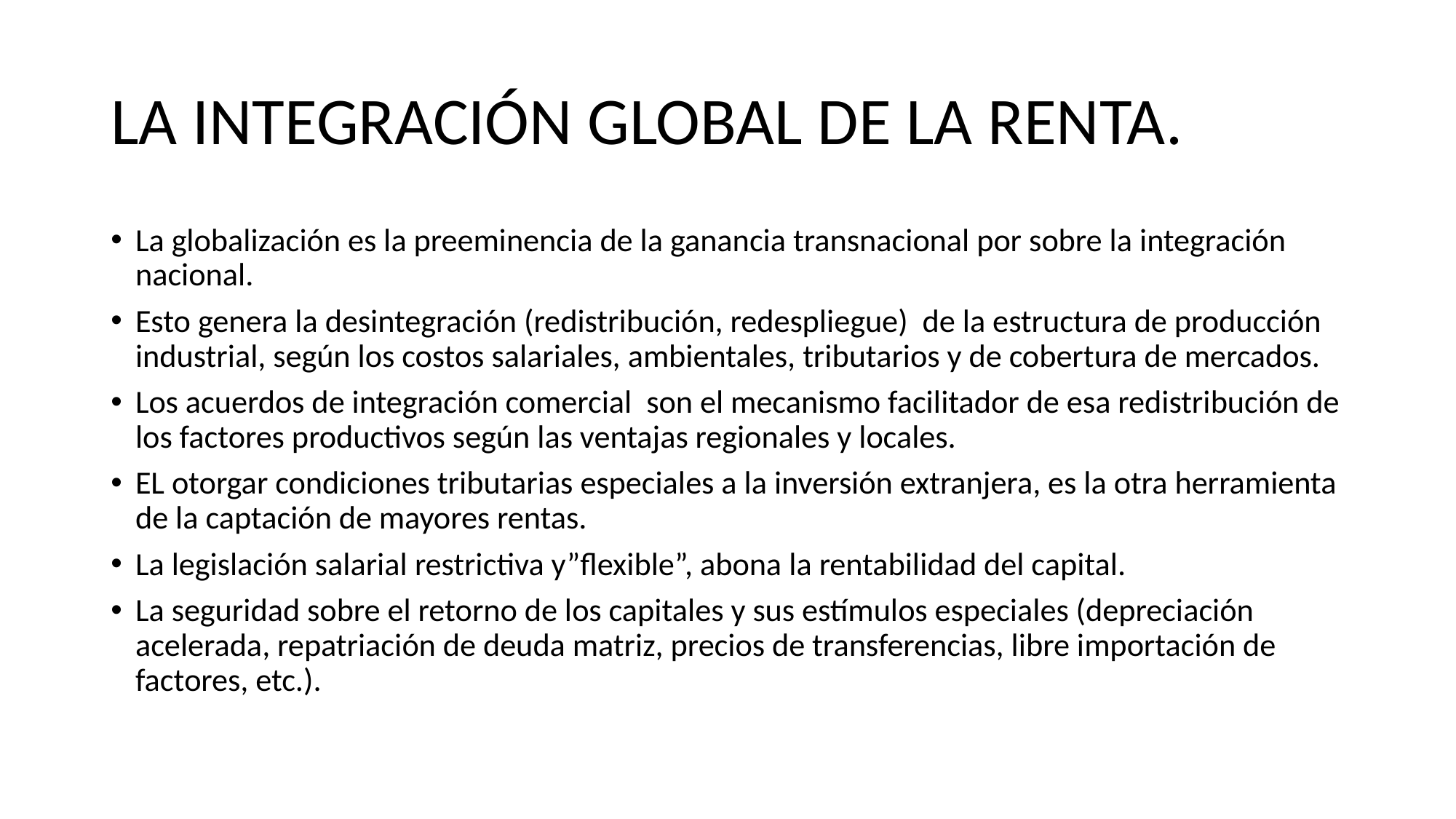

# LA INTEGRACIÓN GLOBAL DE LA RENTA.
La globalización es la preeminencia de la ganancia transnacional por sobre la integración nacional.
Esto genera la desintegración (redistribución, redespliegue)  de la estructura de producción industrial, según los costos salariales, ambientales, tributarios y de cobertura de mercados.
Los acuerdos de integración comercial  son el mecanismo facilitador de esa redistribución de los factores productivos según las ventajas regionales y locales.
EL otorgar condiciones tributarias especiales a la inversión extranjera, es la otra herramienta de la captación de mayores rentas.
La legislación salarial restrictiva y”flexible”, abona la rentabilidad del capital.
La seguridad sobre el retorno de los capitales y sus estímulos especiales (depreciación acelerada, repatriación de deuda matriz, precios de transferencias, libre importación de factores, etc.).